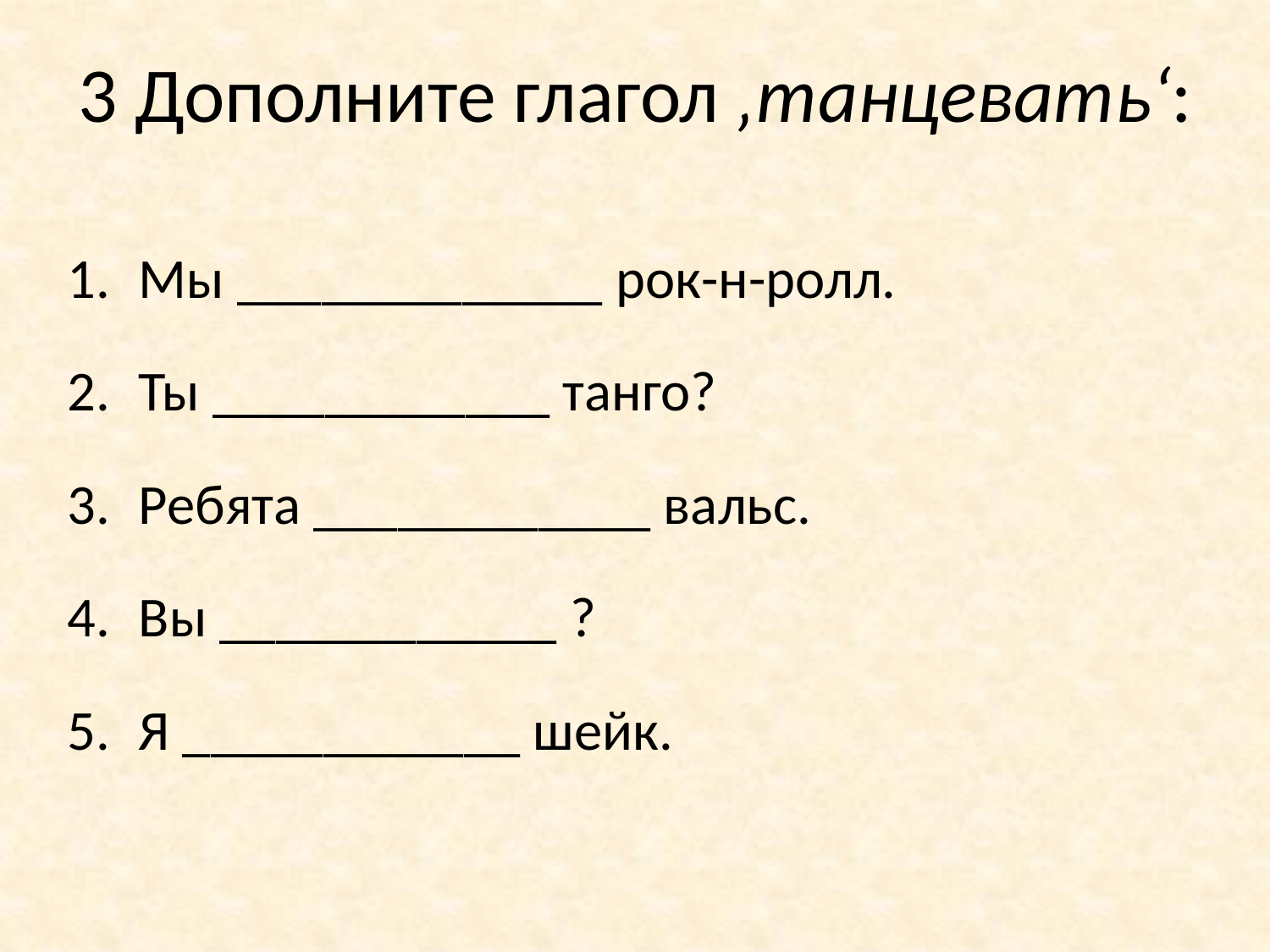

3 Дополните глагол ‚танцевать‘:
Мы _____________ рок-н-ролл.
Ты ____________ танго?
Ребята ____________ вальс.
Вы ____________ ?
Я ____________ шейк.